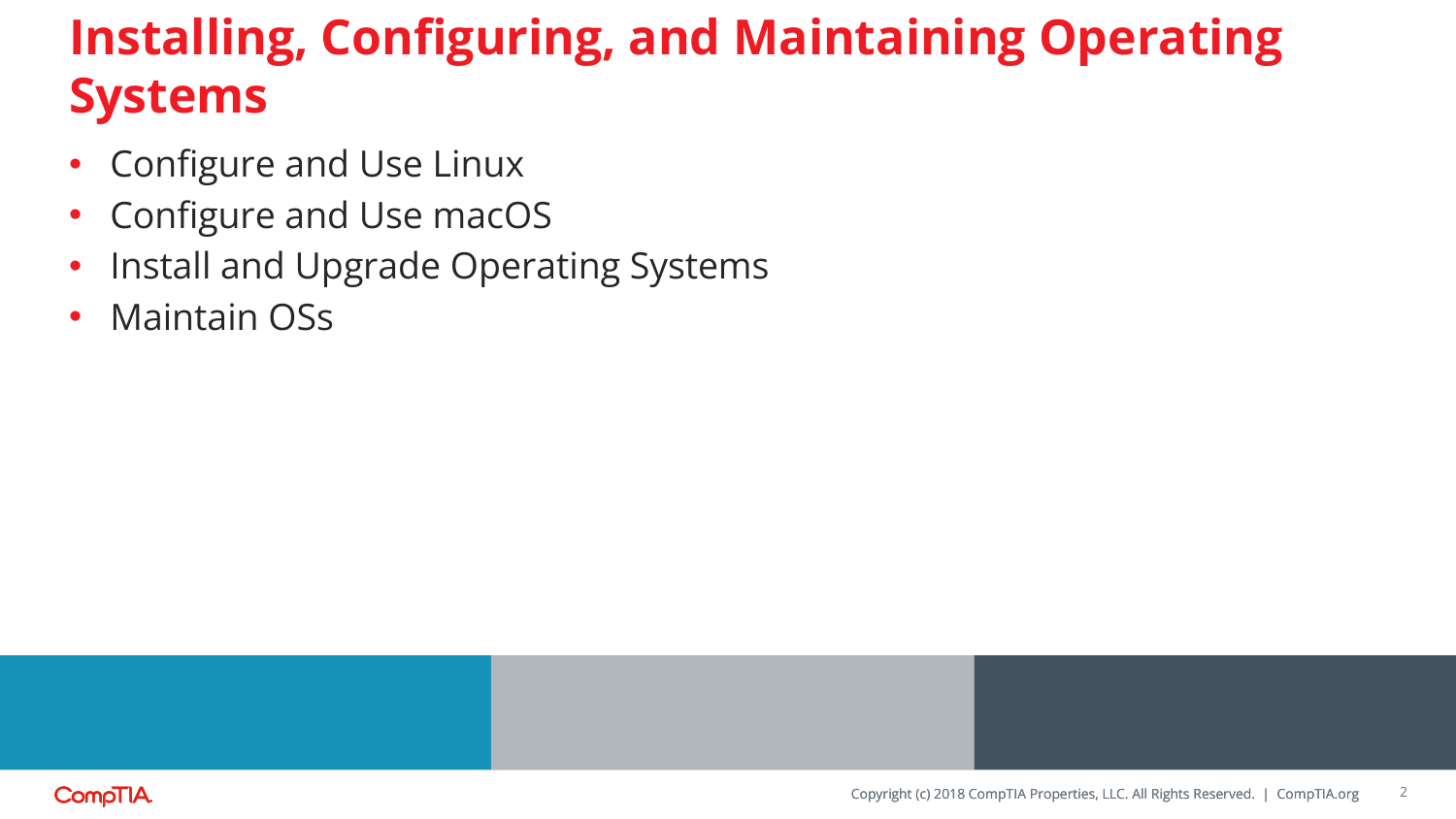

# Installing, Configuring, and Maintaining Operating Systems
Configure and Use Linux
Configure and Use macOS
Install and Upgrade Operating Systems
Maintain OSs
2